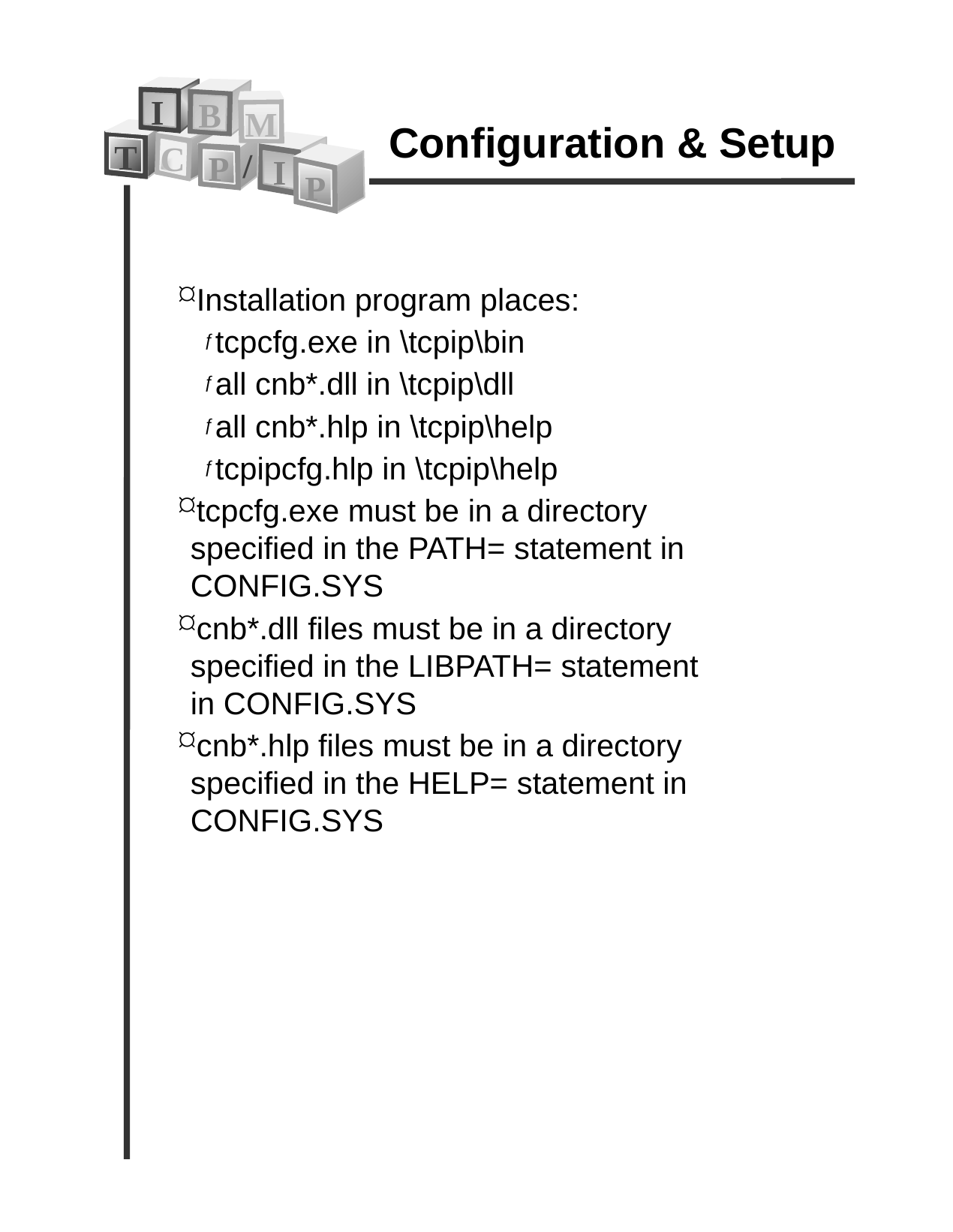

Configuration & Setup

I

B

M

T
C

/

P

I

P

Installation program places:
tcpcfg.exe in \tcpip\bin
all cnb*.dll in \tcpip\dll
all cnb*.hlp in \tcpip\help
tcpipcfg.hlp in \tcpip\help
tcpcfg.exe must be in a directory specified in the PATH= statement in CONFIG.SYS
cnb*.dll files must be in a directory specified in the LIBPATH= statement in CONFIG.SYS
cnb*.hlp files must be in a directory specified in the HELP= statement in CONFIG.SYS